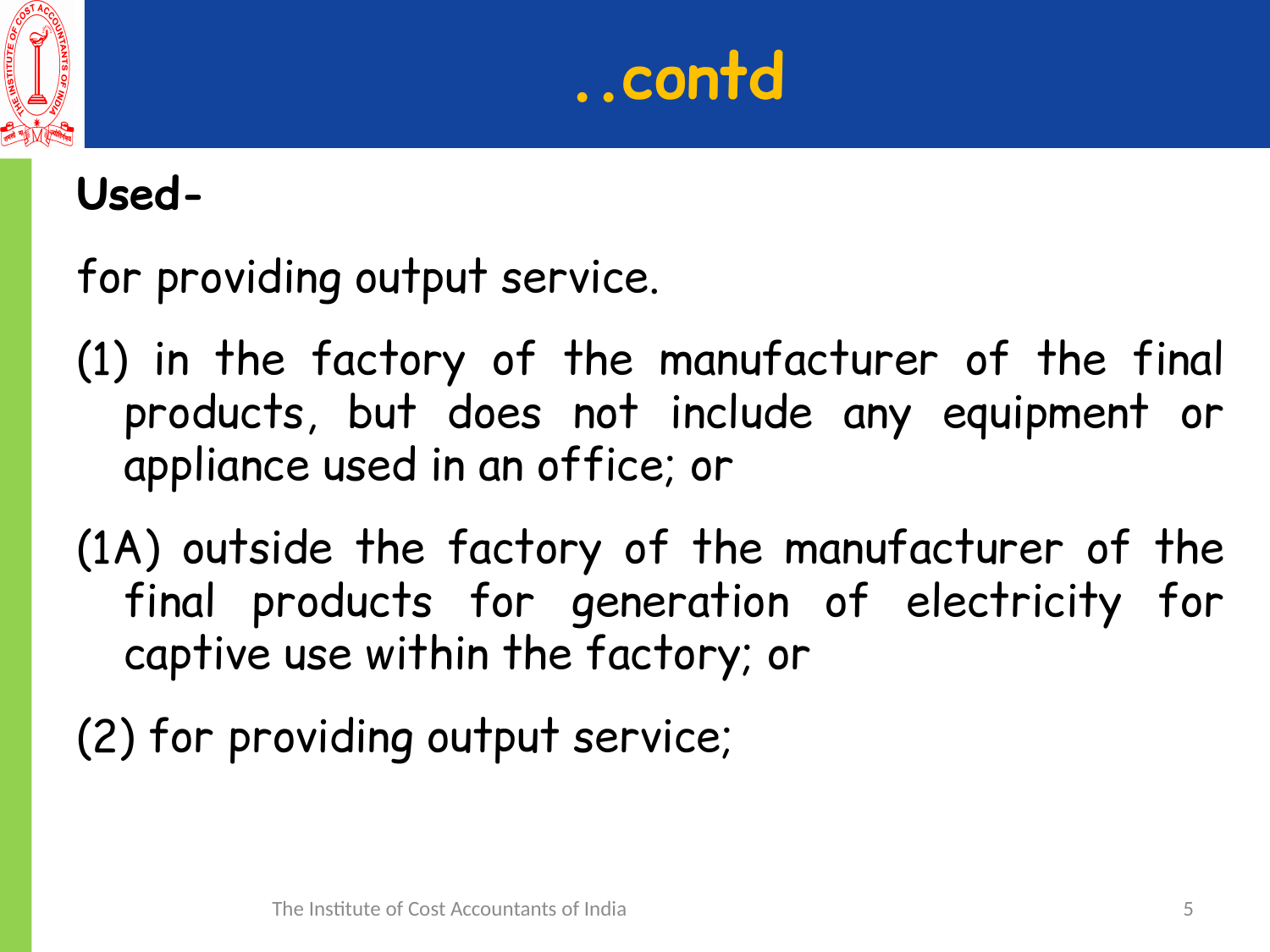

# ..contd
Used-
for providing output service.
(1) in the factory of the manufacturer of the final products, but does not include any equipment or appliance used in an office; or
(1A) outside the factory of the manufacturer of the final products for generation of electricity for captive use within the factory; or
(2) for providing output service;

The Institute of Cost Accountants of India
5